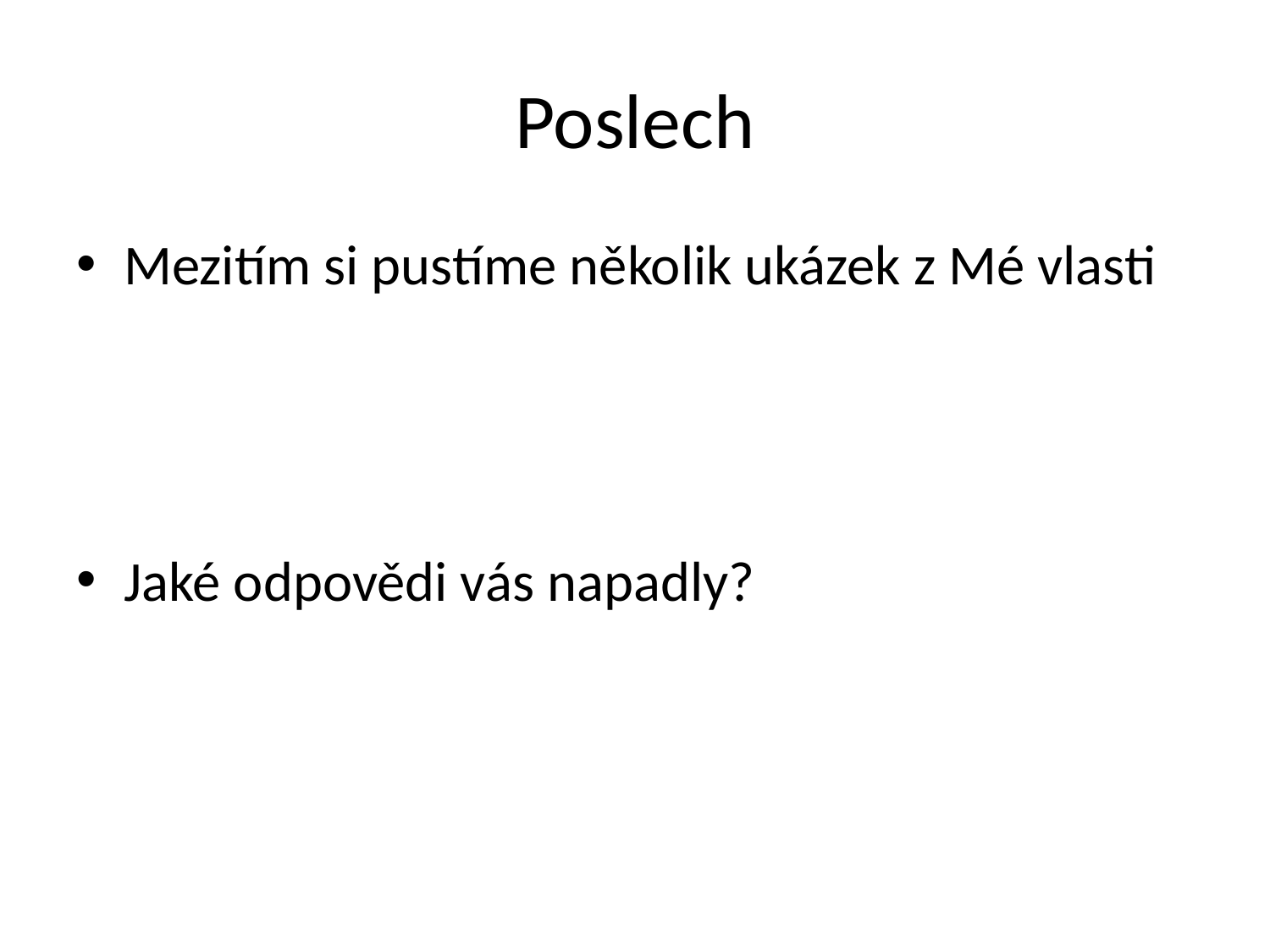

# Poslech
Mezitím si pustíme několik ukázek z Mé vlasti

Jaké odpovědi vás napadly?